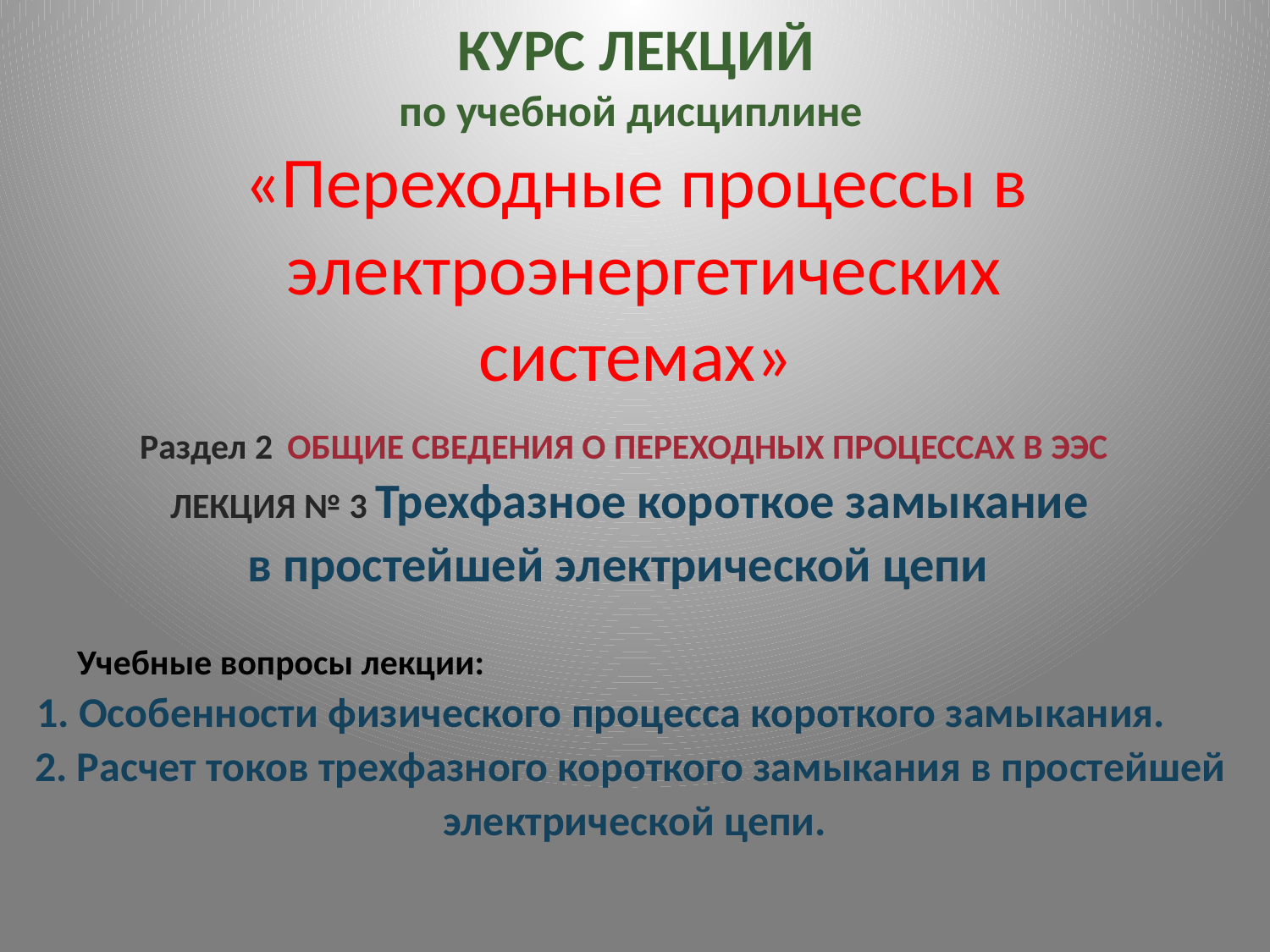

# КУРС ЛЕКЦИЙ по учебной дисциплине «Переходные процессы в электроэнергетических системах»
Раздел 2  ОБЩИЕ СВЕДЕНИЯ О ПЕРЕХОДНЫХ ПРОЦЕССАХ В ЭЭС
ЛЕКЦИЯ № 3 Трехфазное короткое замыкание
в простейшей электрической цепи

        Учебные вопросы лекции:
   1. Особенности физического процесса короткого замыкания.
2. Расчет токов трехфазного короткого замыкания в простейшей
электрической цепи.